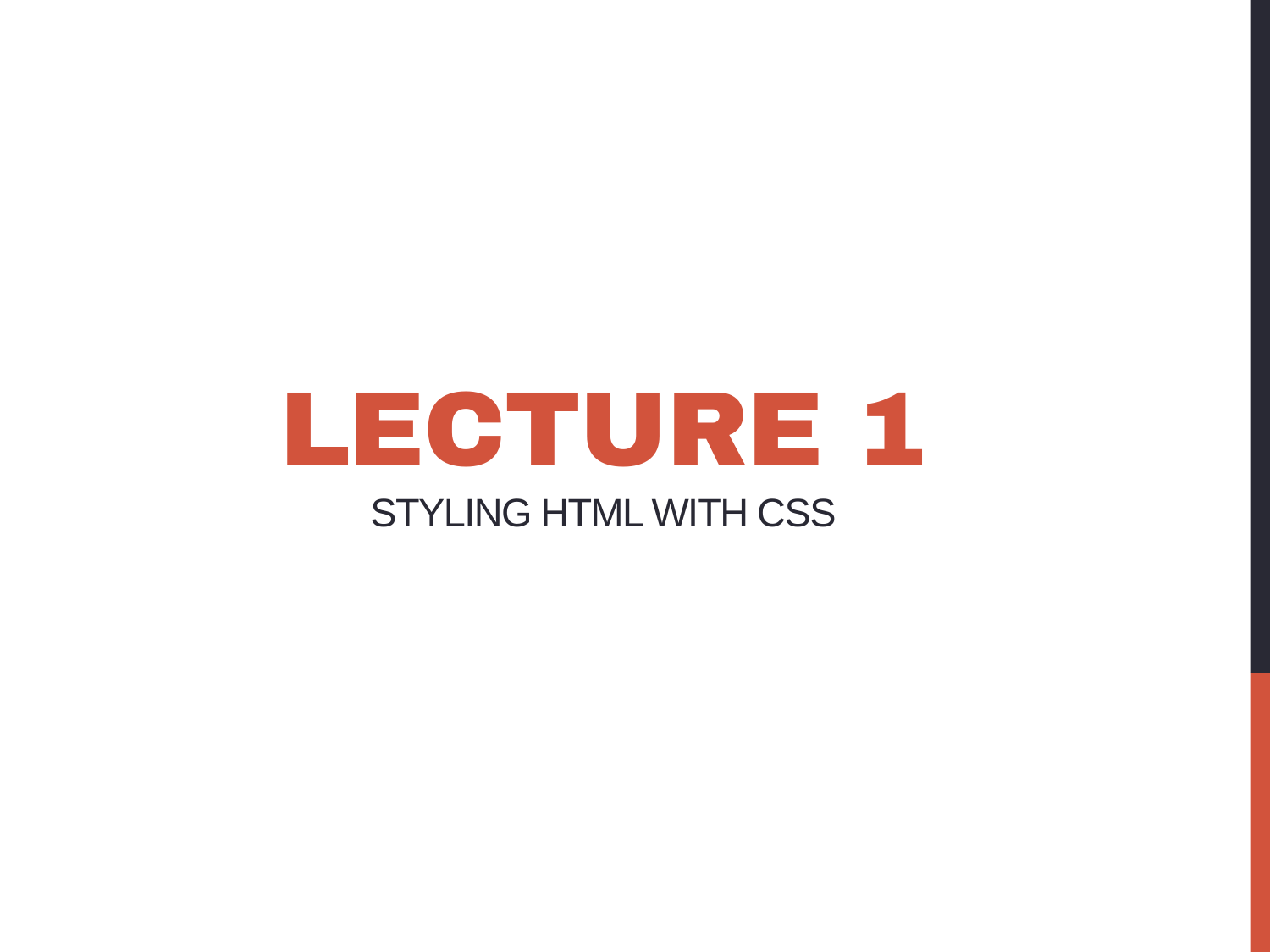

# Lecture 1 Styling HTML with CSS